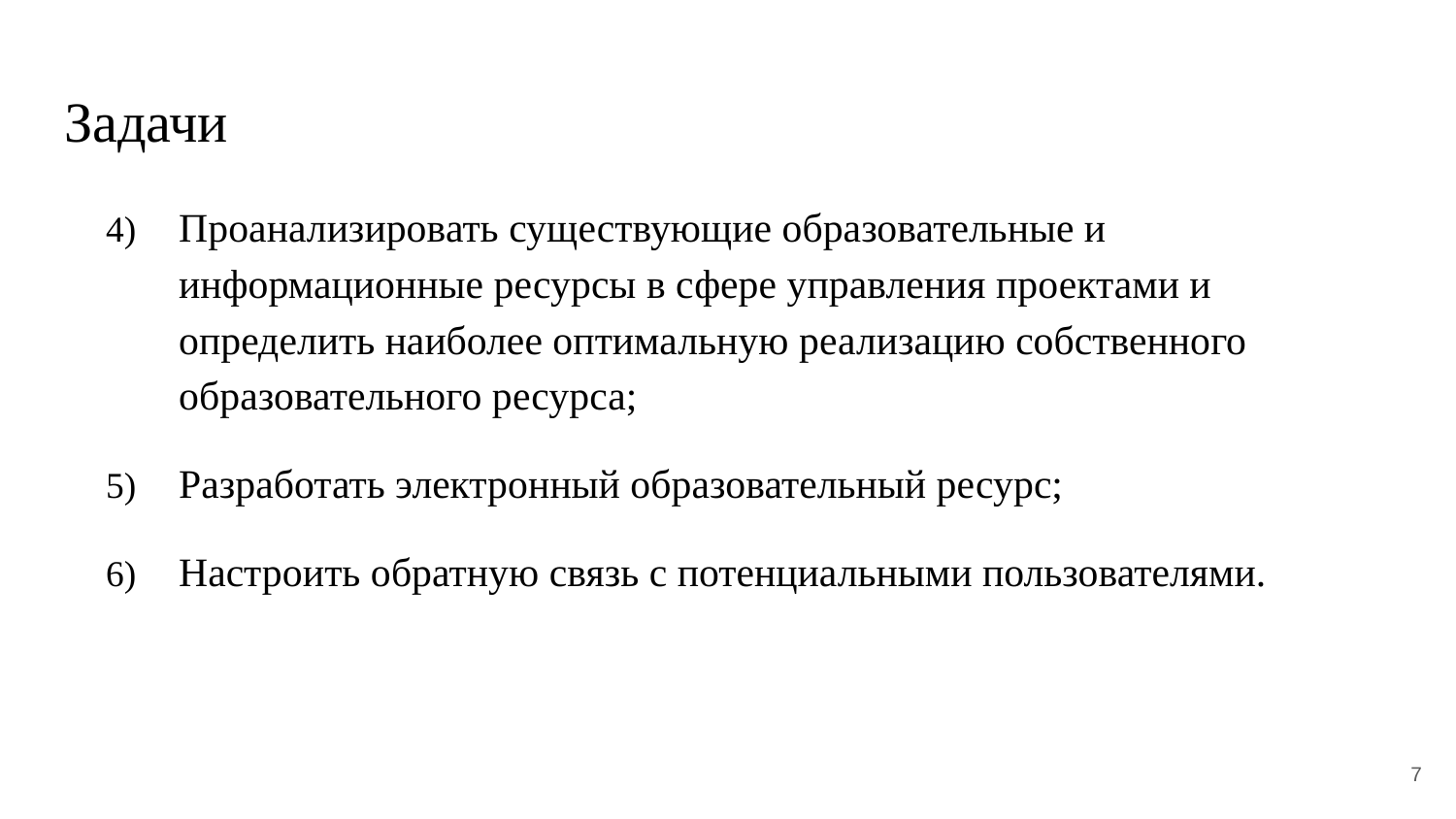

# Задачи
Проанализировать существующие образовательные и информационные ресурсы в сфере управления проектами и определить наиболее оптимальную реализацию собственного образовательного ресурса;
Разработать электронный образовательный ресурс;
Настроить обратную связь с потенциальными пользователями.

7